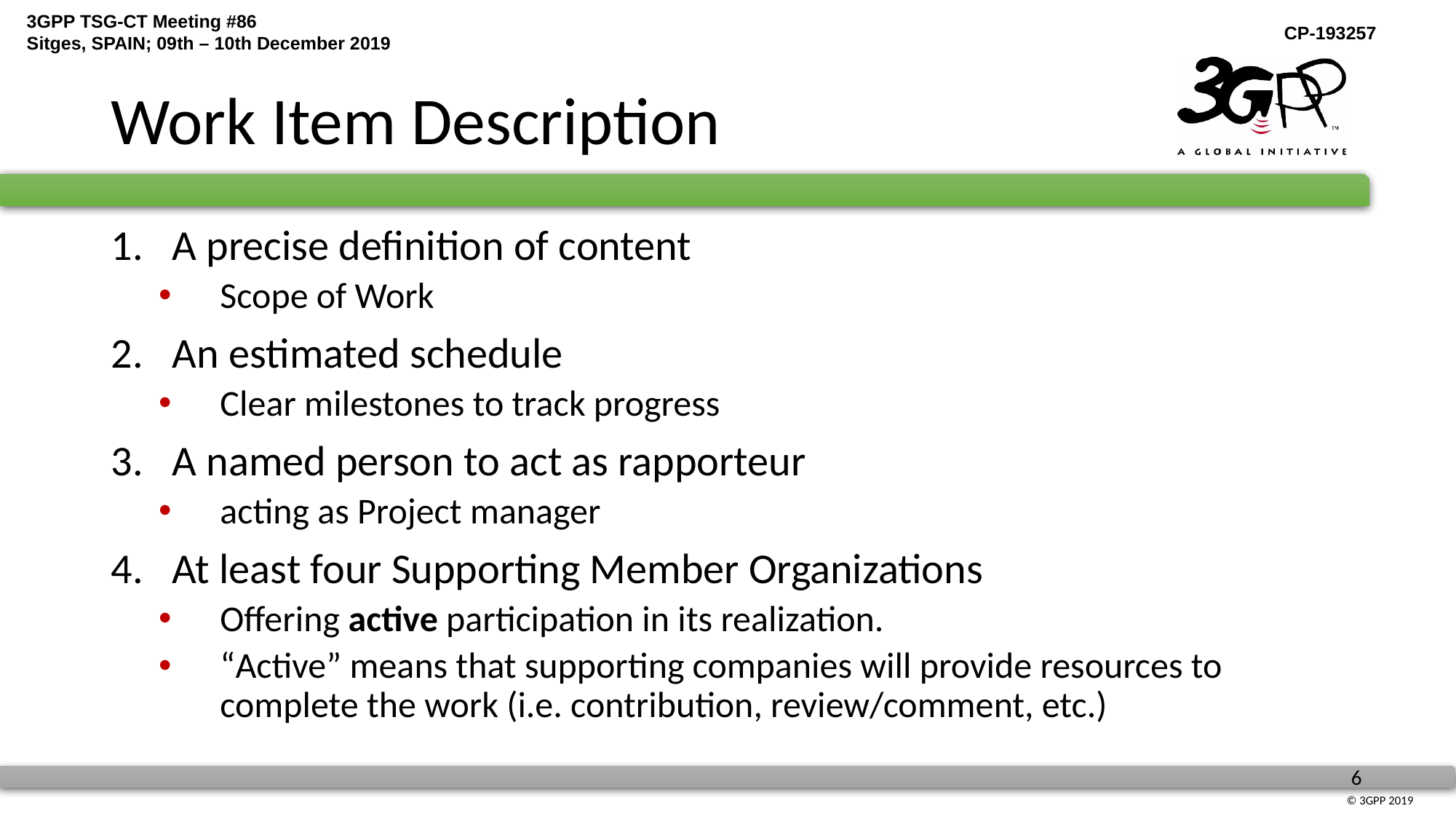

# Work Item Description
A precise definition of content
Scope of Work
An estimated schedule
Clear milestones to track progress
A named person to act as rapporteur
acting as Project manager
At least four Supporting Member Organizations
Offering active participation in its realization.
“Active” means that supporting companies will provide resources to complete the work (i.e. contribution, review/comment, etc.)